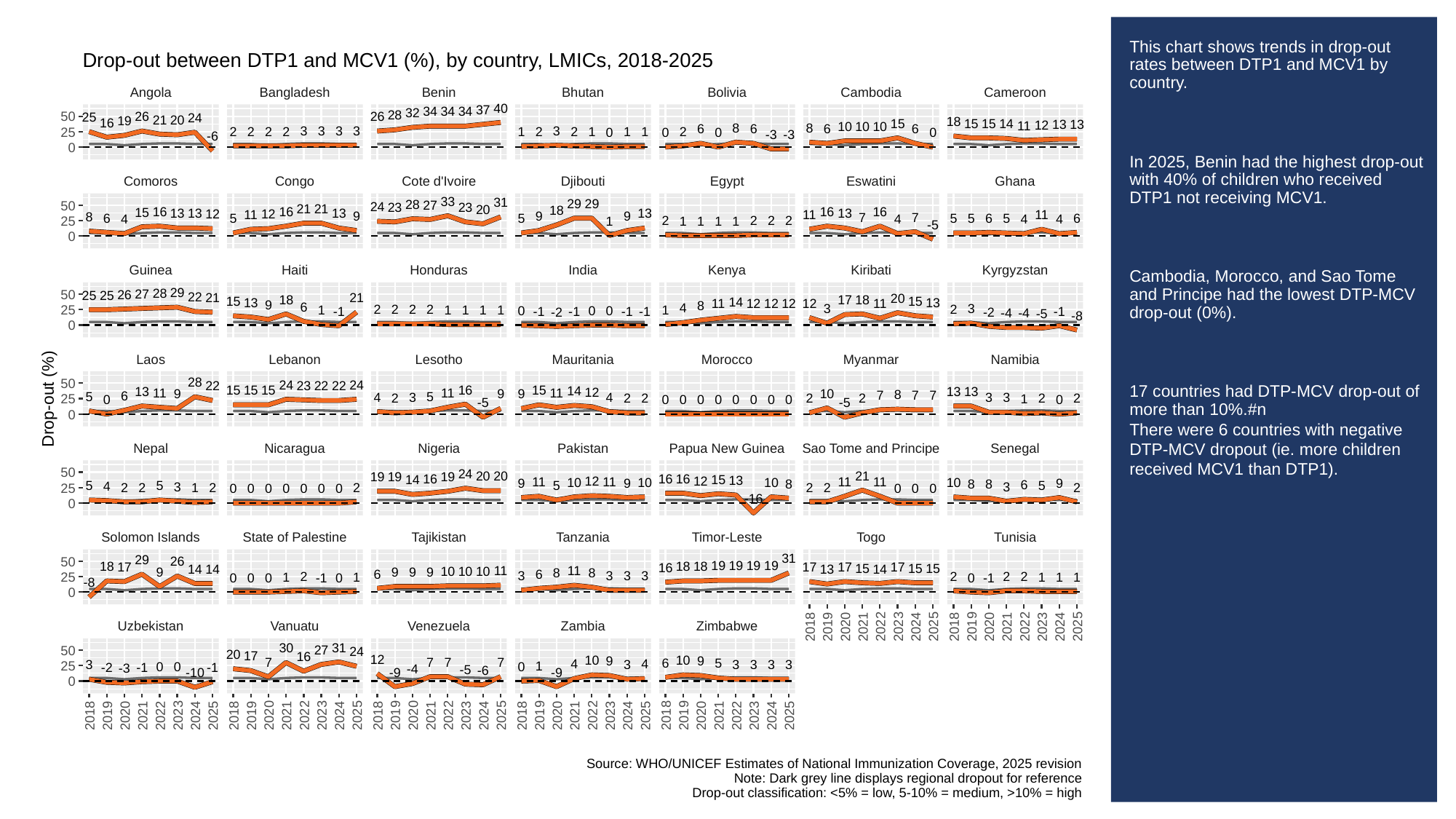

# This chart shows trends in drop-out rates between DTP1 and MCV1 by country.

In 2025, Benin had the highest drop-out with 40% of children who received DTP1 not receiving MCV1.

Cambodia, Morocco, and Sao Tome and Principe had the lowest DTP-MCV drop-out (0%).

17 countries had DTP-MCV drop-out of more than 10%.#n
There were 6 countries with negative DTP-MCV dropout (ie. more children received MCV1 than DTP1).

Drop-out between DTP1 and MCV1 (%), by country, LMICs, 2018-2025
Angola
Bangladesh
Benin
Bhutan
Bolivia
Cambodia
Cameroon
40

37
34
34
34
32

28
50
26
26
25
24
21
20
19

18
16
15
15
15
14
13
13
12
11
10
10
10

8
8
6
6
6
6

3
3
3
3
3
2
2
2
2
2
2
2
25
1
1
1
1
0
0
0
0
-3
-3

-6

0

Comoros
Congo
Cote d'Ivoire
Djibouti
Egypt
Eswatini
Ghana

33
31

29
29
28
27
50
24
23
23
21
21
20

18
16
16
16
16
15
13
13
13
13
13
12
12
11
11
11
9
9
9
8
7
7
6
6
6

5
5
5
5
5
4
4
4
4
2
2
2
2

25
1
1
1
1
1

-5

0

Guinea
Haiti
Honduras
India
Kenya
Kiribati
Kyrgyzstan

29
28
27
50
26
25
25
22
21
21
20

18
18
17
15
15
14
13
13
12
12
12
12
11
11
9
8
6

4
3
3
2
2
2
2
2
25
1
1
1
1
1
1
0
0
0
-1
-1
-1
-1
-1
-1
-2
-2

-4
-4
-5

-8

0

Laos
Lebanon
Lesotho
Mauritania
Morocco
Myanmar
Namibia

28
50
24
24
23
22
22
22

16
15
15
15
15
14
13
13
13
12
11
11
11
10
9
9
9
8
7
7
7
6

5
5
4
4
3
3
3
Drop-out (%)
2
2
2
2
2
2
2
25
1
0
0
0
0
0
0
0
0
0
0

-5
-5

0

Nepal
Nicaragua
Nigeria
Pakistan
Papua New Guinea
Sao Tome and Principe
Senegal

50
24
21
20
20
19
19
19

16
16
16
15
14
13
12
12
11
11
11
11
10
10
10
10
9
9
9
8
8
8
6

5
5
5
5
4
3
3
2
2
2
2
2
2
2
25
1
0
0
0
0
0
0
0
0
0
0

-16

0

Solomon Islands
State of Palestine
Tajikistan
Tanzania
Timor-Leste
Togo
Tunisia

31

29
50
26
19
19
19
19

18
18
18
17
17
17
17
16
15
15
15
14
14
14
13
11
11
10
10
10
9
9
9
9
8
8
6
6

3
3
3
3
2
2
2
2
25
1
1
1
1
1
0
0
0
0
0

-1
-1

-8

0

Uzbekistan
Vanuatu
Venezuela
Zambia
Zimbabwe
2018
2019
2020
2021
2022
2023
2024
2025
2018
2019
2020
2021
2022
2023
2024
2025

31

30
27
50
24
20

17
16
12
10
10
9
9
7
7
7
7
6

5
4
4
3
3
3
3
3
3
25
1
0
0
0

-1
-1
-2
-3
-4
-5
-6

-9
-9
-10

0

2018
2019
2020
2021
2022
2023
2024
2025
2018
2019
2020
2021
2022
2023
2024
2025
2018
2019
2020
2021
2022
2023
2024
2025
2018
2019
2020
2021
2022
2023
2024
2025
2018
2019
2020
2021
2022
2023
2024
2025
Source: WHO/UNICEF Estimates of National Immunization Coverage, 2025 revision
Note: Dark grey line displays regional dropout for reference
Drop-out classification: <5% = low, 5-10% = medium, >10% = high